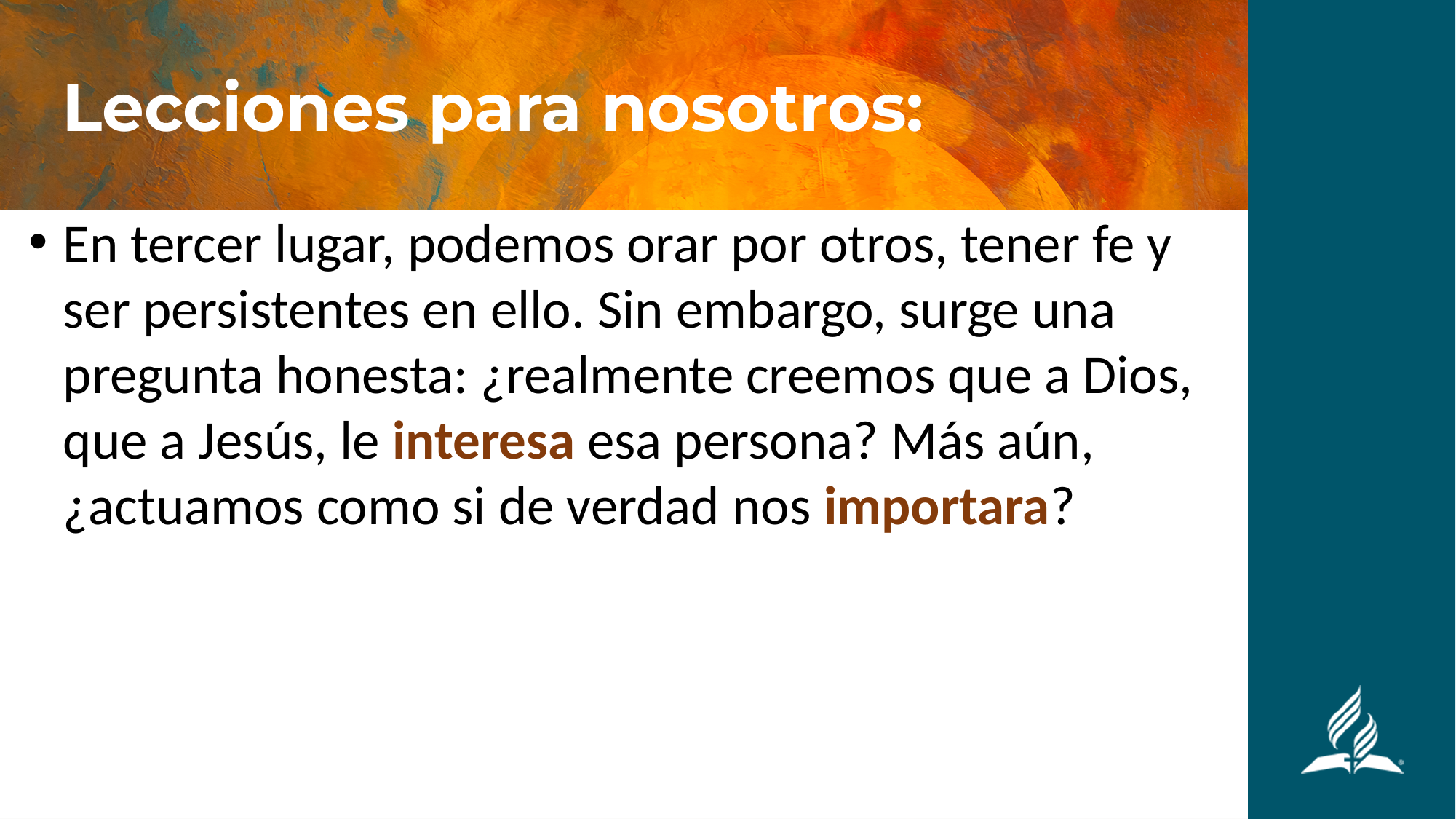

#
Lecciones para nosotros:
En tercer lugar, podemos orar por otros, tener fe y ser persistentes en ello. Sin embargo, surge una pregunta honesta: ¿realmente creemos que a Dios, que a Jesús, le interesa esa persona? Más aún, ¿actuamos como si de verdad nos importara?